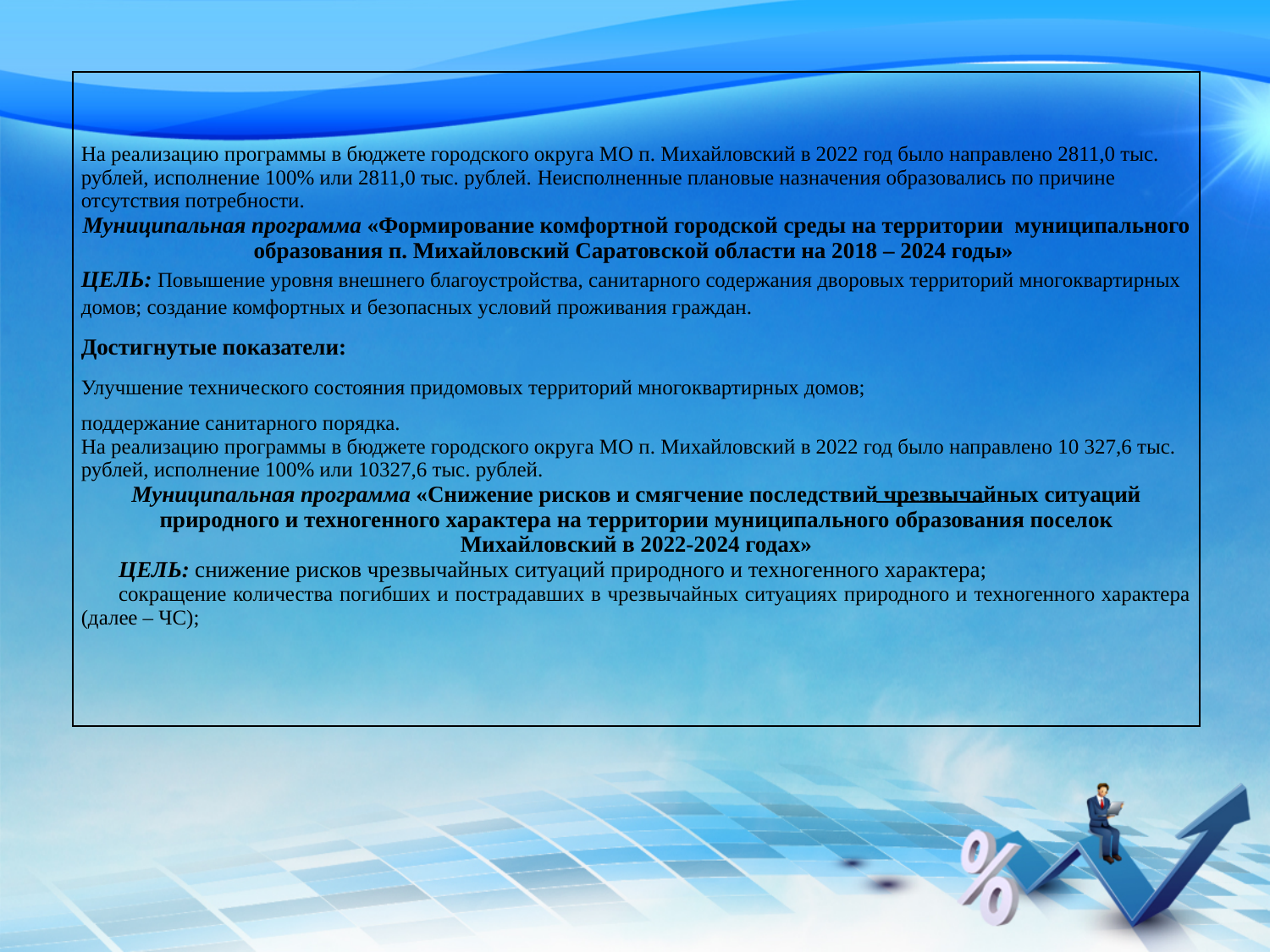

| На реализацию программы в бюджете городского округа МО п. Михайловский в 2022 год было направлено 2811,0 тыс. рублей, исполнение 100% или 2811,0 тыс. рублей. Неисполненные плановые назначения образовались по причине отсутствия потребности. Муниципальная программа «Формирование комфортной городской среды на территории муниципального образования п. Михайловский Саратовской области на 2018 – 2024 годы» ЦЕЛЬ: Повышение уровня внешнего благоустройства, санитарного содержания дворовых территорий многоквартирных домов; создание комфортных и безопасных условий проживания граждан. Достигнутые показатели: Улучшение технического состояния придомовых территорий многоквартирных домов; поддержание санитарного порядка. На реализацию программы в бюджете городского округа МО п. Михайловский в 2022 год было направлено 10 327,6 тыс. рублей, исполнение 100% или 10327,6 тыс. рублей. Муниципальная программа «Снижение рисков и смягчение последствий чрезвычайных ситуаций природного и техногенного характера на территории муниципального образования поселок Михайловский в 2022-2024 годах» ЦЕЛЬ: снижение рисков чрезвычайных ситуаций природного и техногенного характера; сокращение количества погибших и пострадавших в чрезвычайных ситуациях природного и техногенного характера (далее – ЧС); |
| --- |